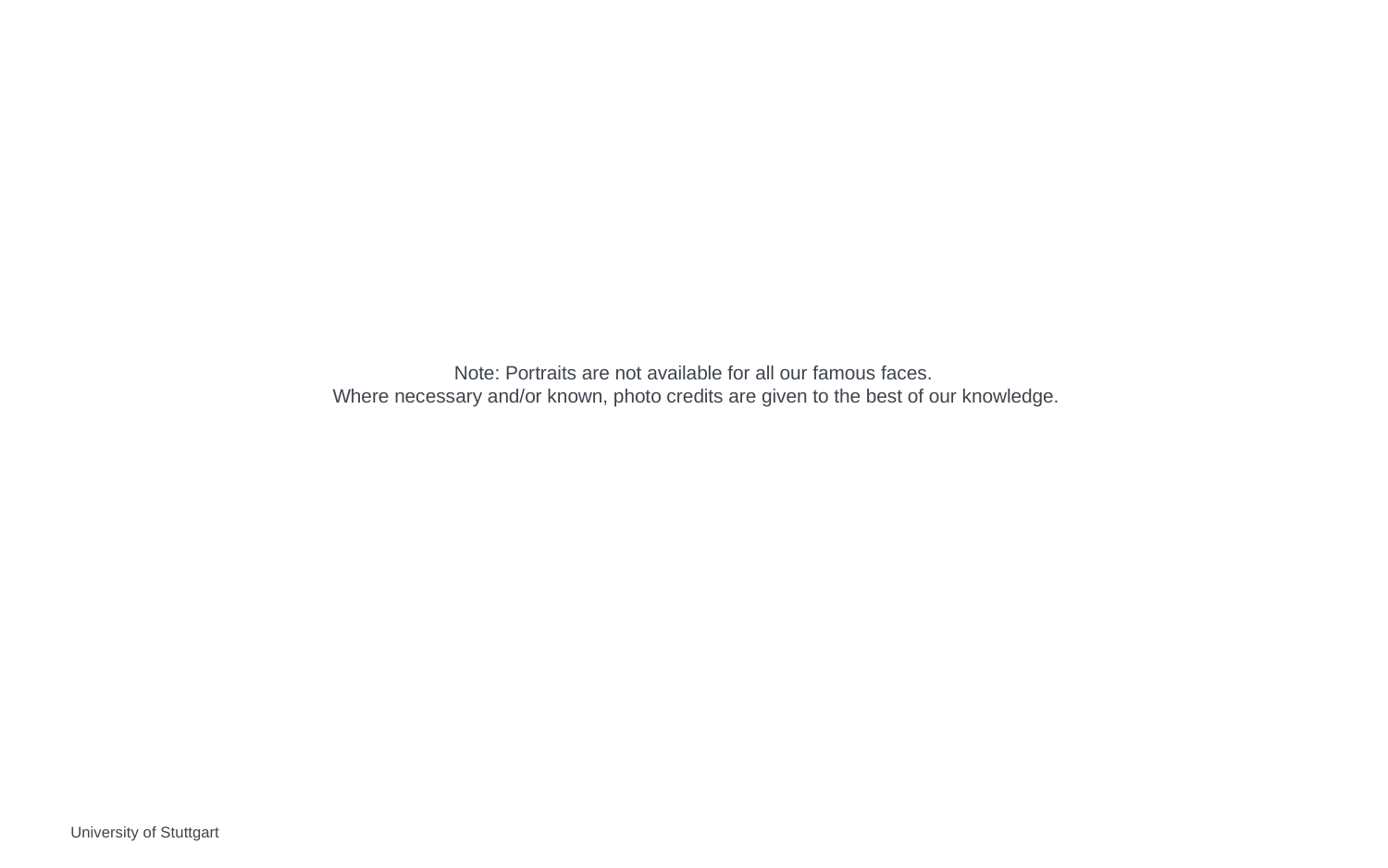

Note: Portraits are not available for all our famous faces.
Where necessary and/or known, photo credits are given to the best of our knowledge.
University of Stuttgart